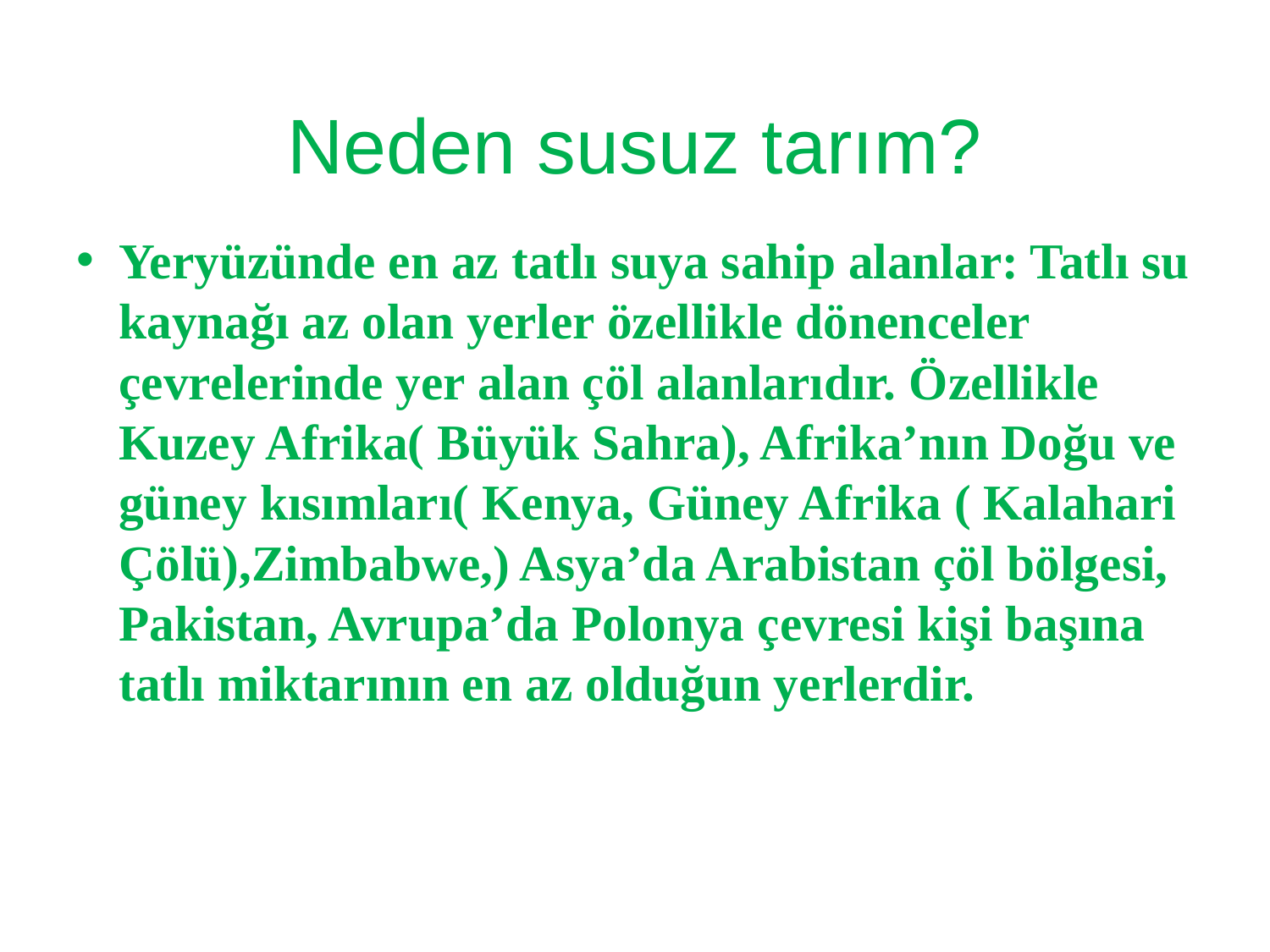

# Neden susuz tarım?
Yeryüzünde en az tatlı suya sahip alanlar: Tatlı su kaynağı az olan yerler özellikle dönenceler çevrelerinde yer alan çöl alanlarıdır. Özellikle Kuzey Afrika( Büyük Sahra), Afrika’nın Doğu ve güney kısımları( Kenya, Güney Afrika ( Kalahari Çölü),Zimbabwe,) Asya’da Arabistan çöl bölgesi, Pakistan, Avrupa’da Polonya çevresi kişi başına tatlı miktarının en az olduğun yerlerdir.